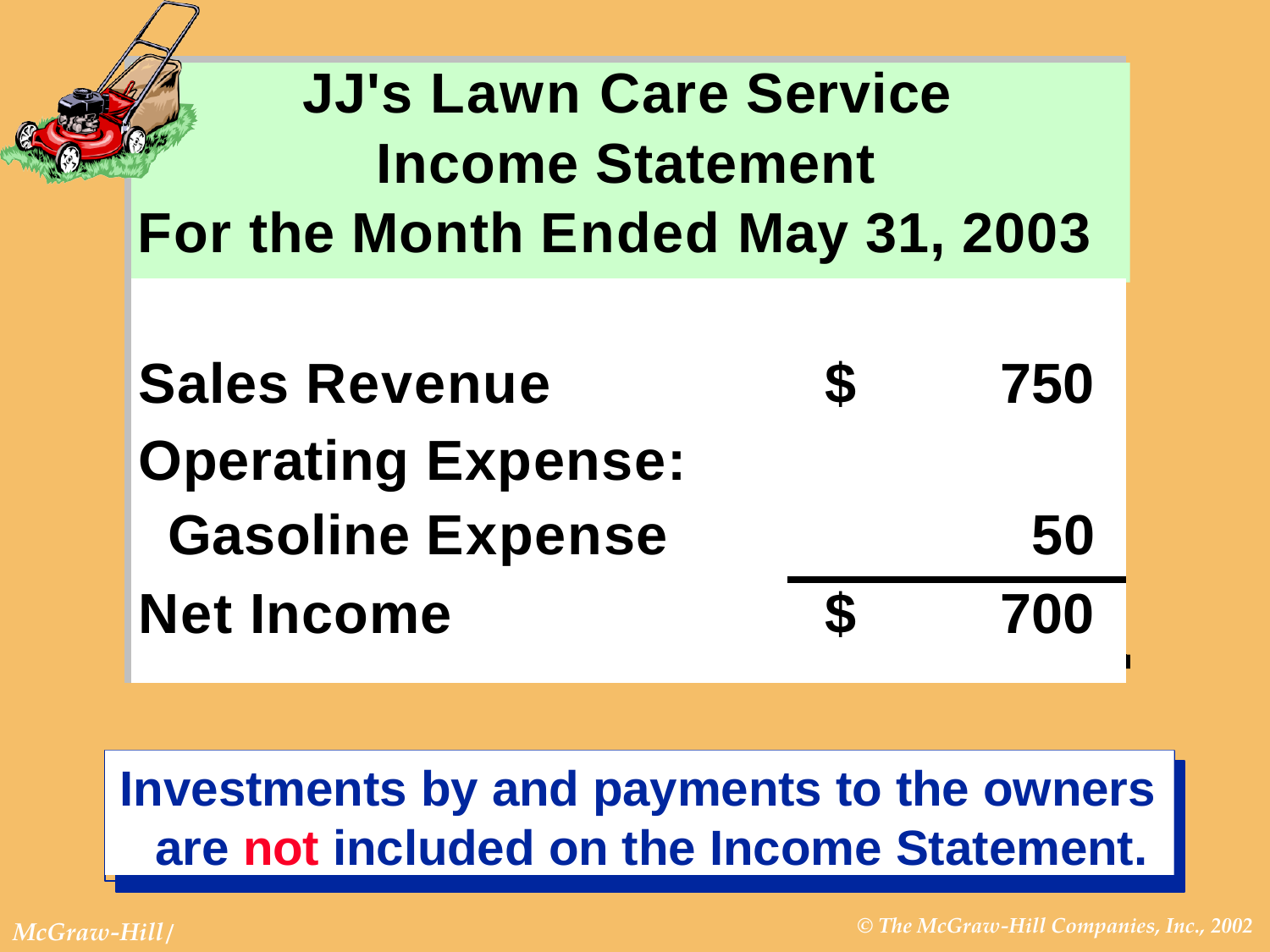

| JJ's Lawn Care Service Income Statement For the Month Ended May 31, 2003 |  |
| --- | --- |
| Sales Revenue | $ 750 |
| Operating Expense: |  |
| Gasoline Expense | 50 |
| Net Income | $ 700 |

Investments by and payments to the owners  are not included on the Income Statement.
© The McGraw-Hill Companies, Inc., 2002
McGraw-Hill/Irwin